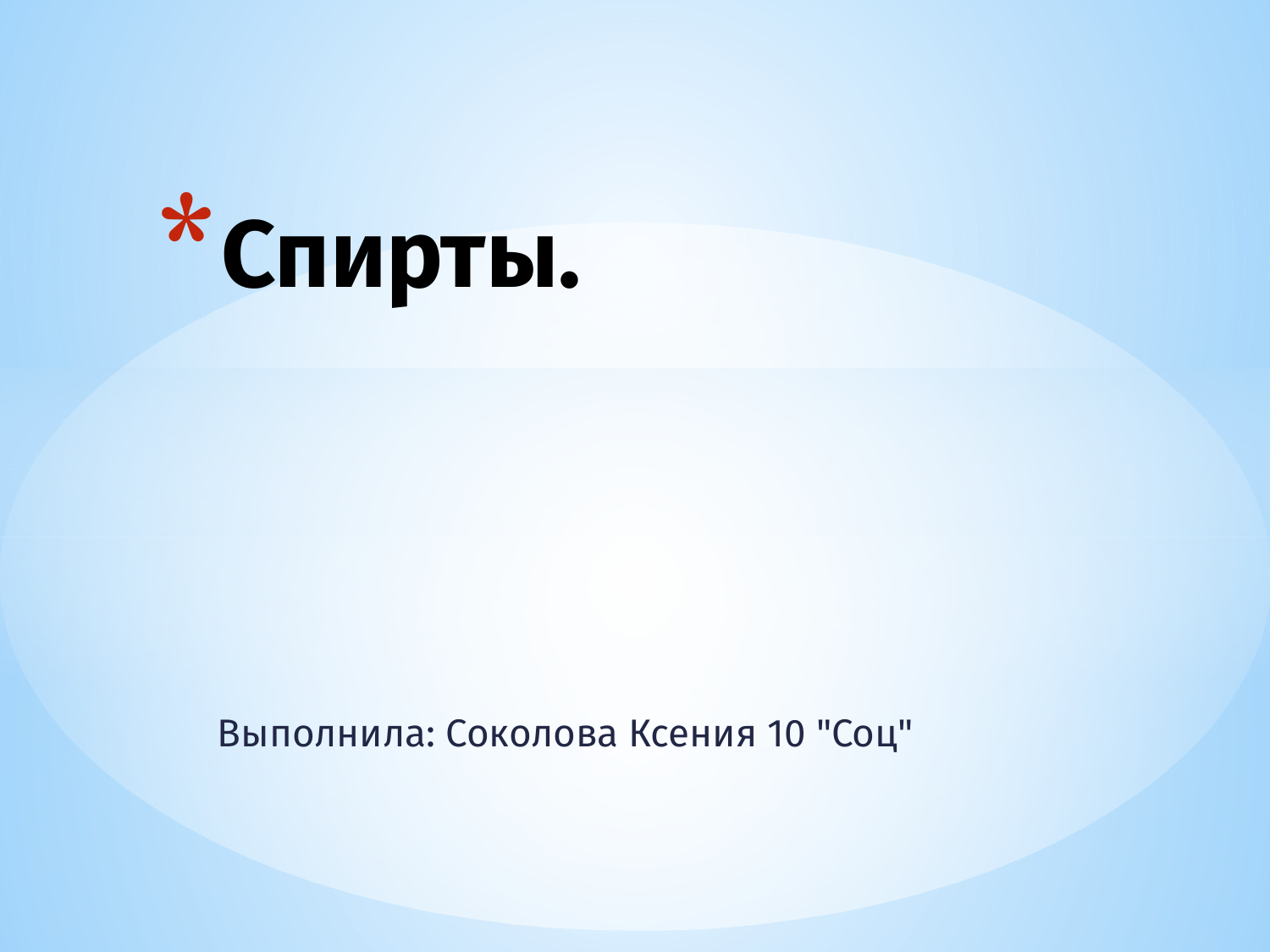

# Спирты.
Выполнила: Соколова Ксения 10 "Соц"